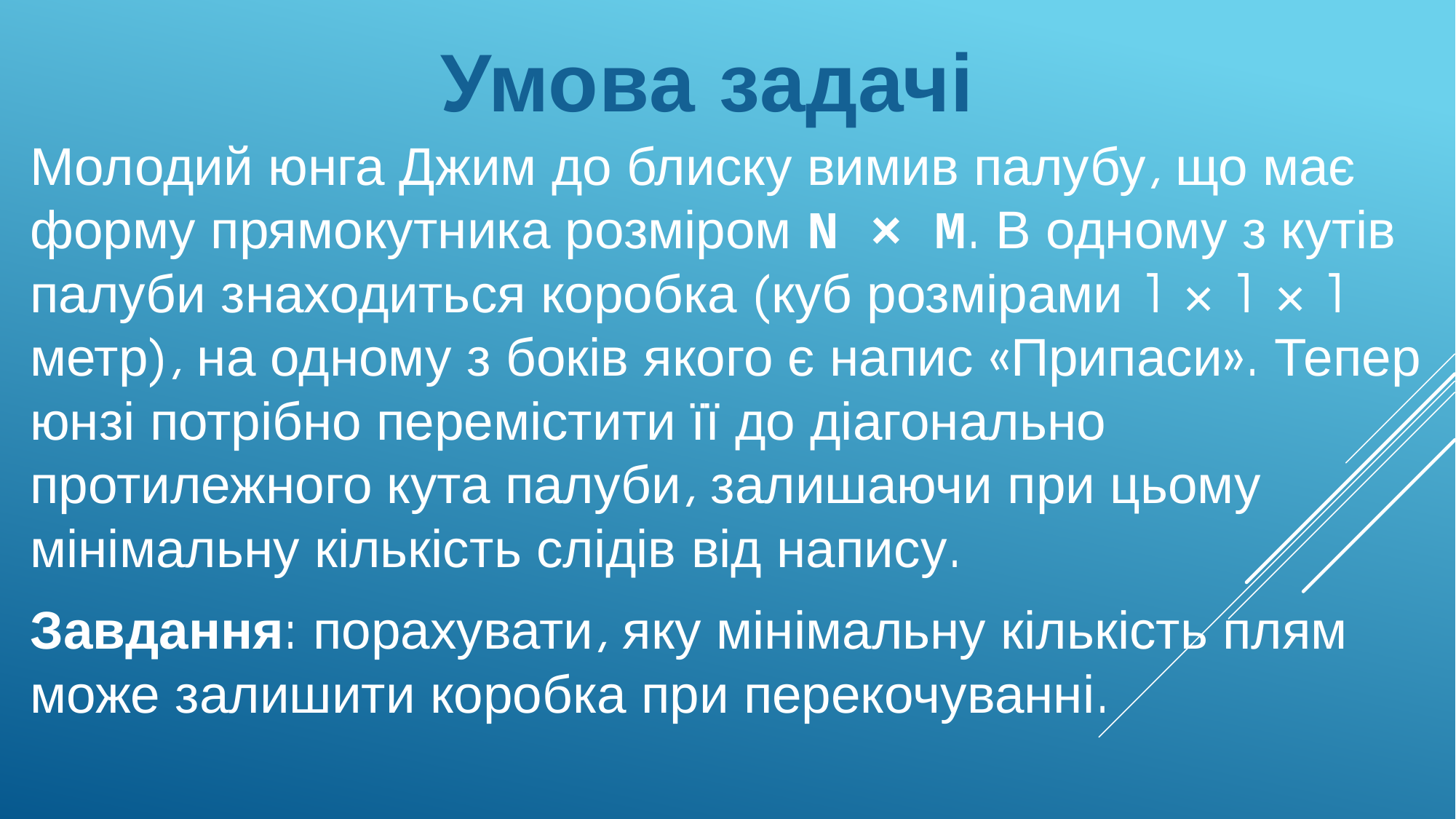

Умова задачі
Молодий юнга Джим до блиску вимив палубу, що має форму прямокутника розміром N × M. В одному з кутів палуби знаходиться коробка (куб розмірами 1 × 1 × 1 метр), на одному з боків якого є напис «Припаси». Тепер юнзі потрібно перемістити її до діагонально протилежного кута палуби, залишаючи при цьому мінімальну кількість слідів від напису.
Завдання: порахувати, яку мінімальну кількість плям може залишити коробка при перекочуванні.